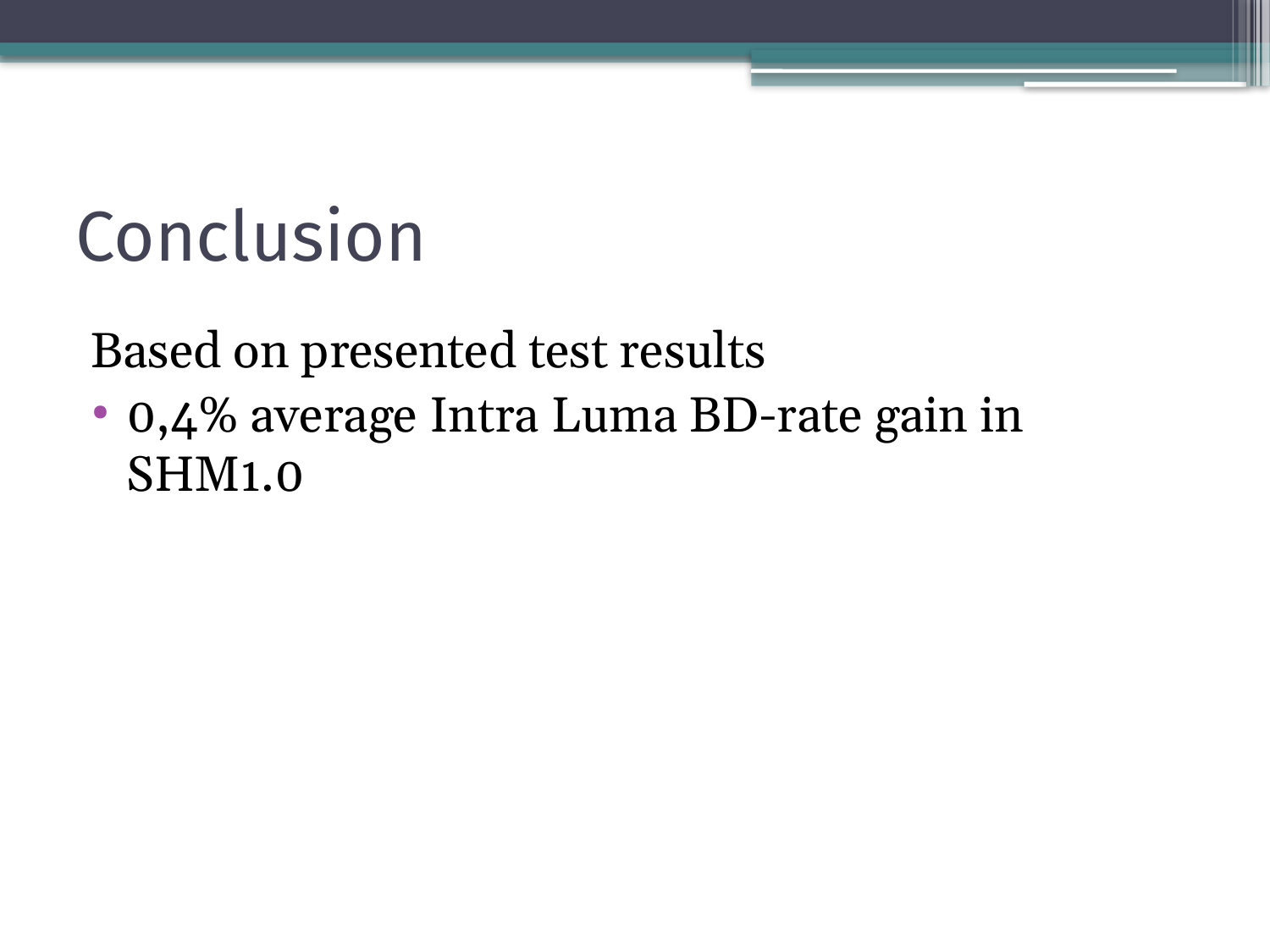

# Conclusion
Based on presented test results
0,4% average Intra Luma BD-rate gain in SHM1.0